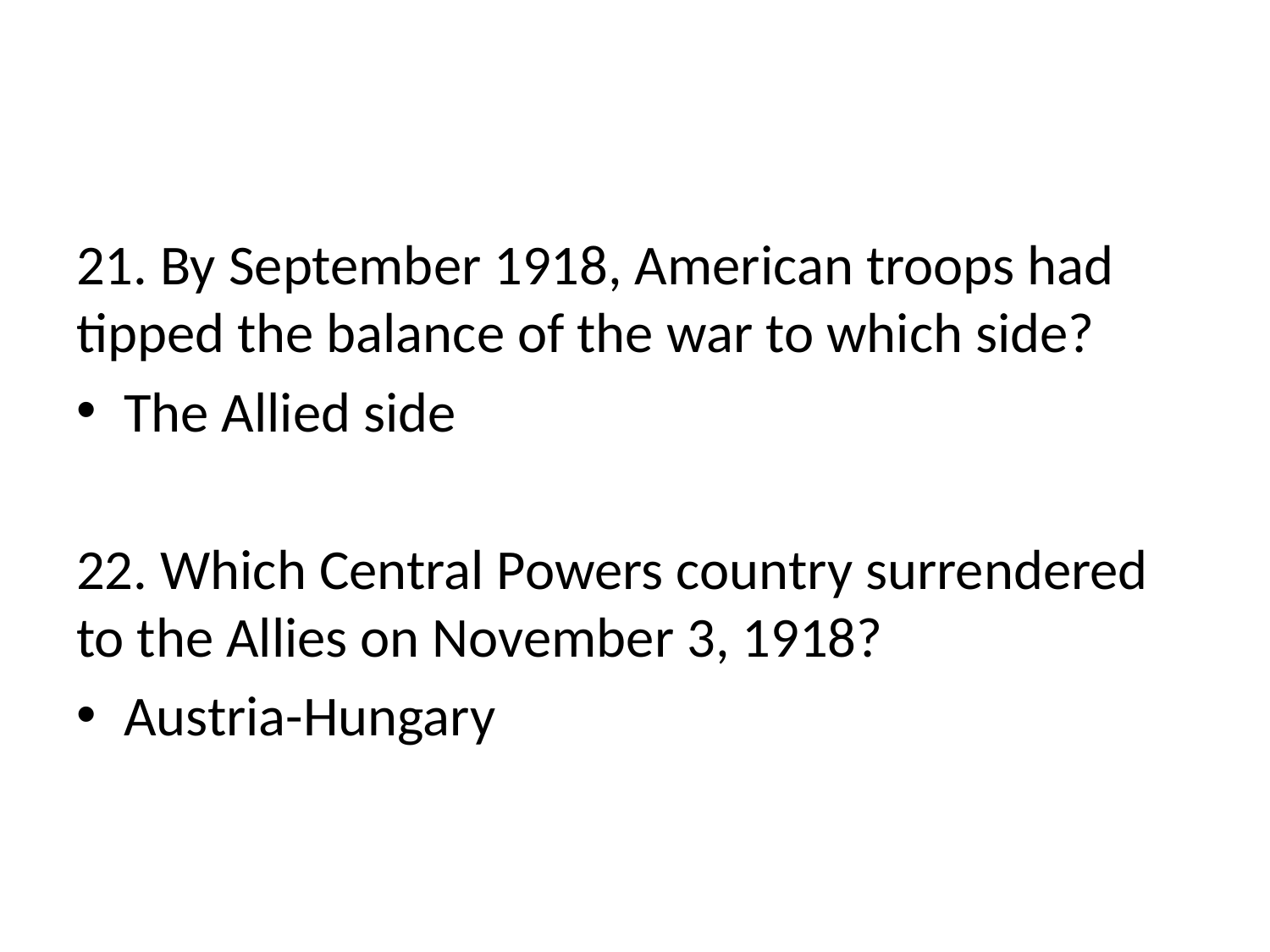

#
21. By September 1918, American troops had tipped the balance of the war to which side?
The Allied side

22. Which Central Powers country surrendered to the Allies on November 3, 1918?
Austria-Hungary